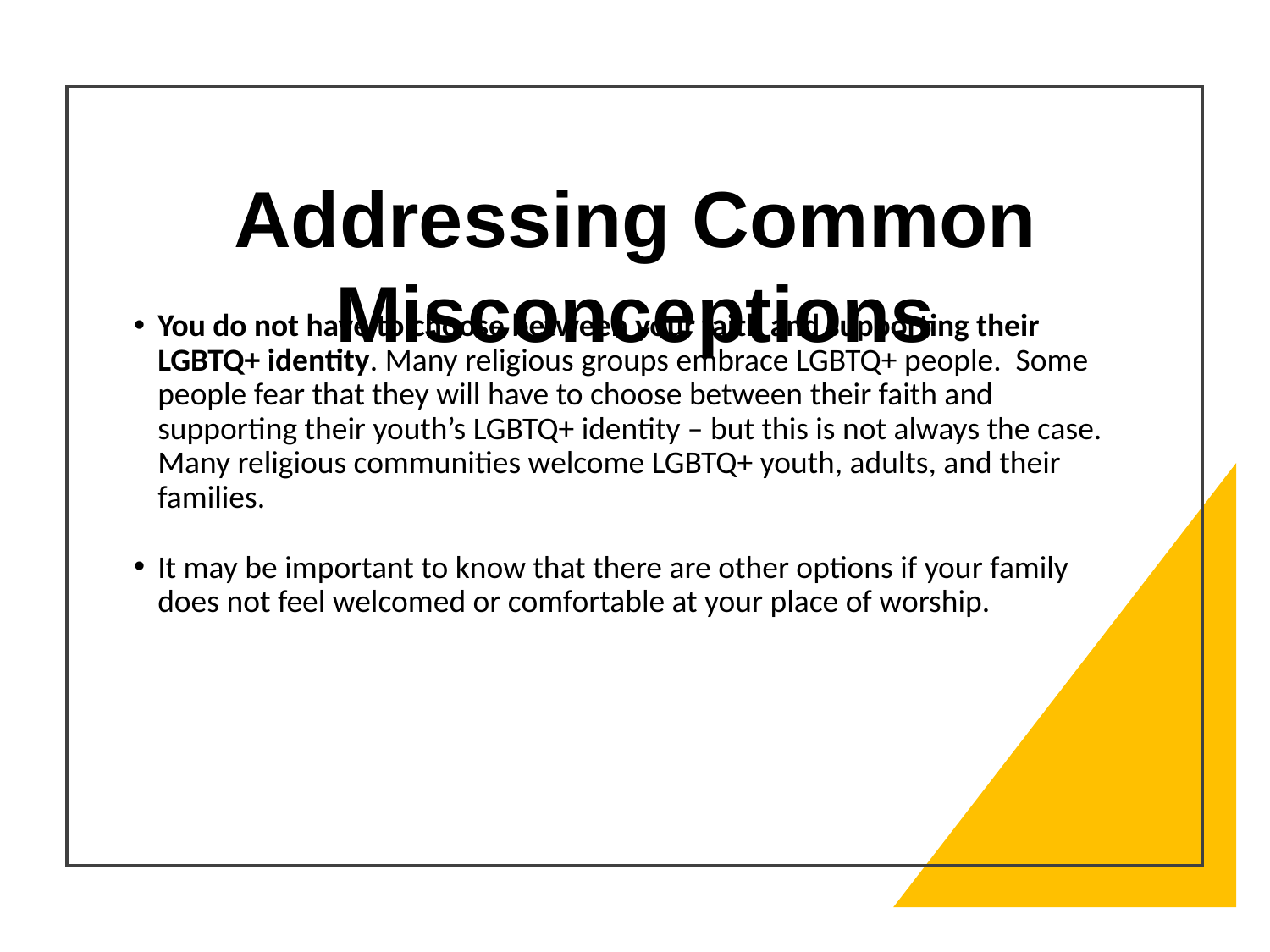

Addressing Common Misconceptions
You do not have to choose between your faith and supporting their LGBTQ+ identity. Many religious groups embrace LGBTQ+ people.  Some people fear that they will have to choose between their faith and supporting their youth’s LGBTQ+ identity – but this is not always the case.  Many religious communities welcome LGBTQ+ youth, adults, and their families.

It may be important to know that there are other options if your family does not feel welcomed or comfortable at your place of worship.